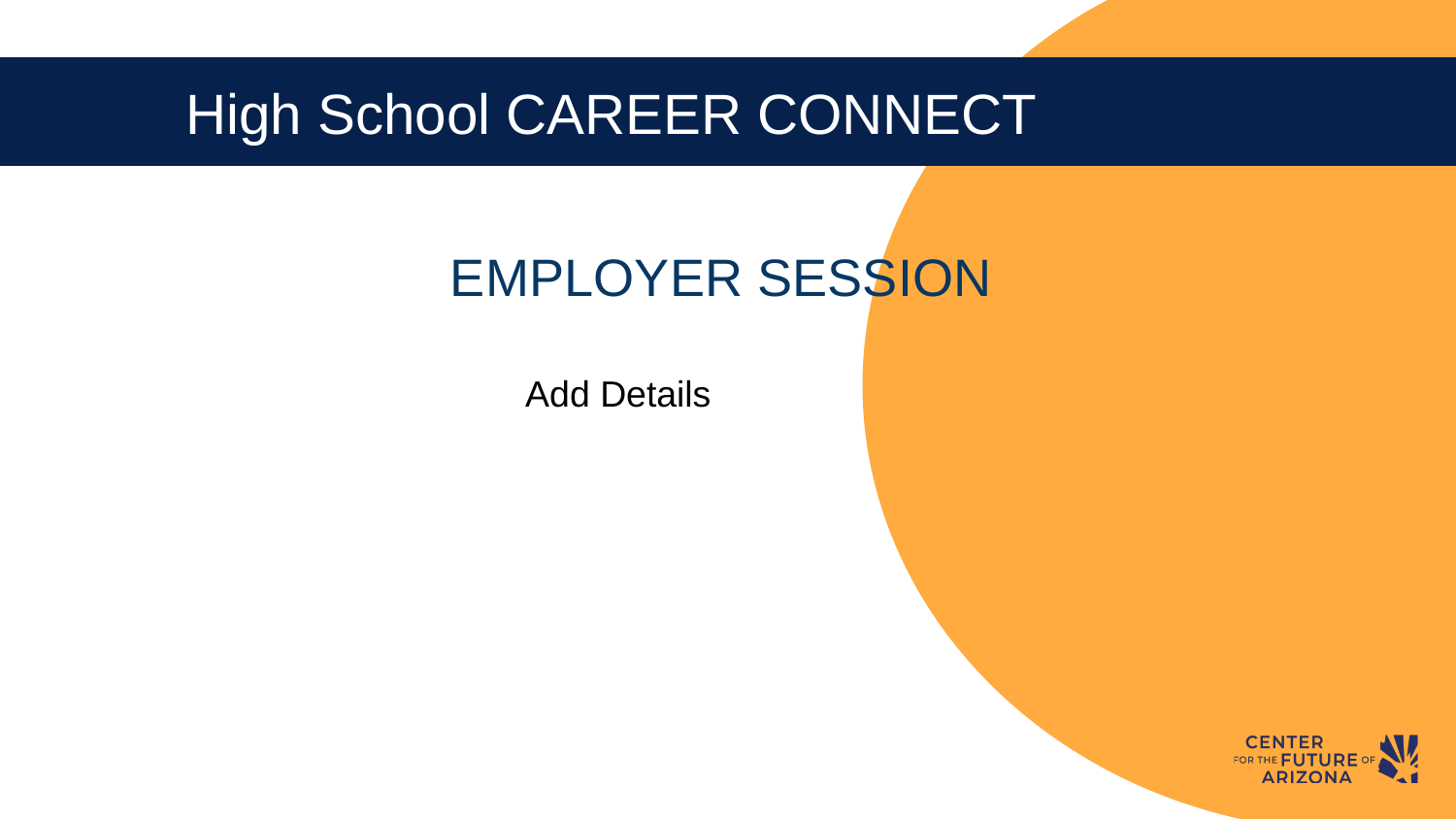

# High School CAREER CONNECT
EMPLOYER SESSION
Add Details